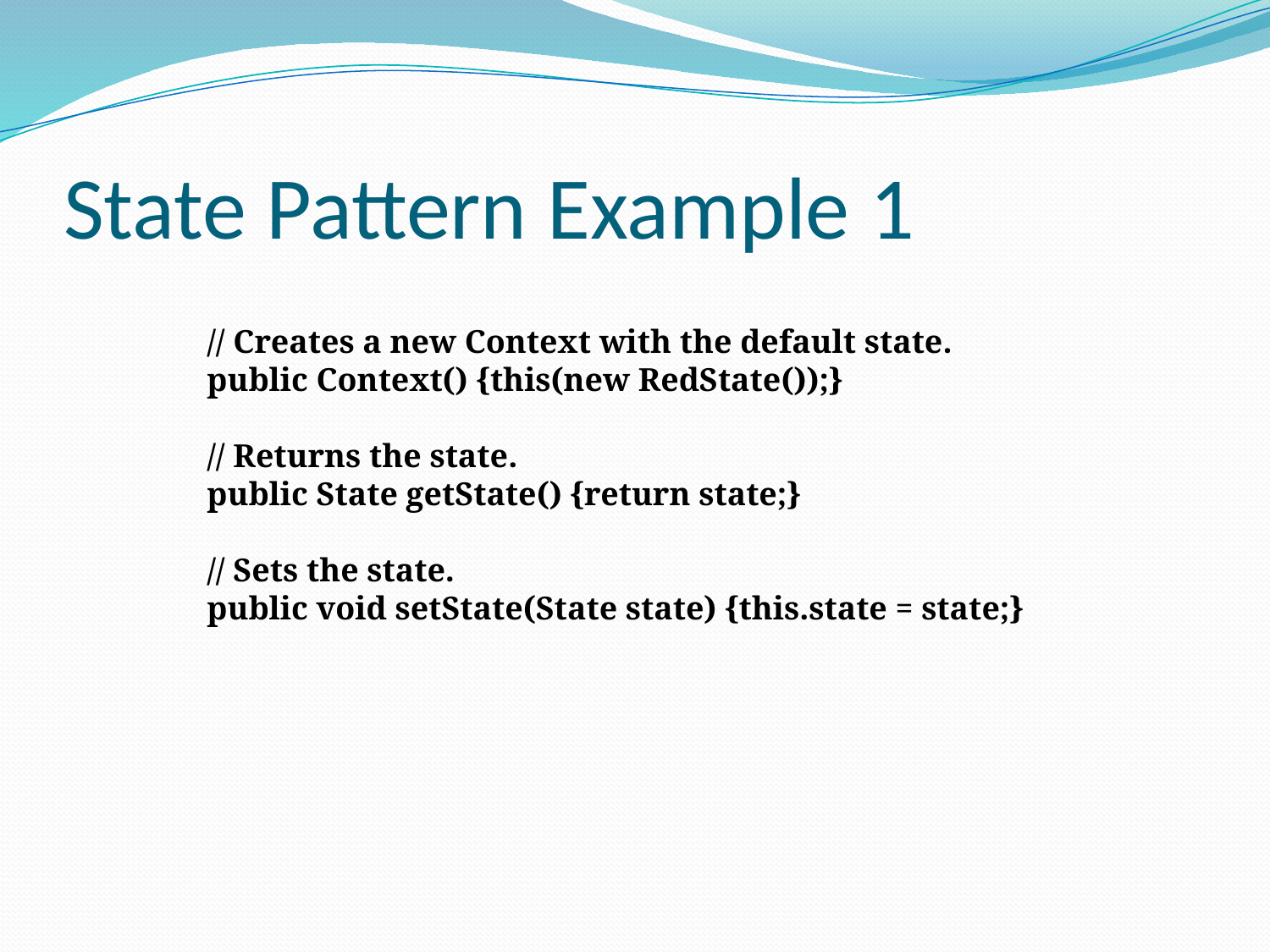

# State Pattern Example 1
      // Creates a new Context with the default state.
      public Context() {this(new RedState());}

      // Returns the state.
      public State getState() {return state;}

      // Sets the state.
      public void setState(State state) {this.state = state;}